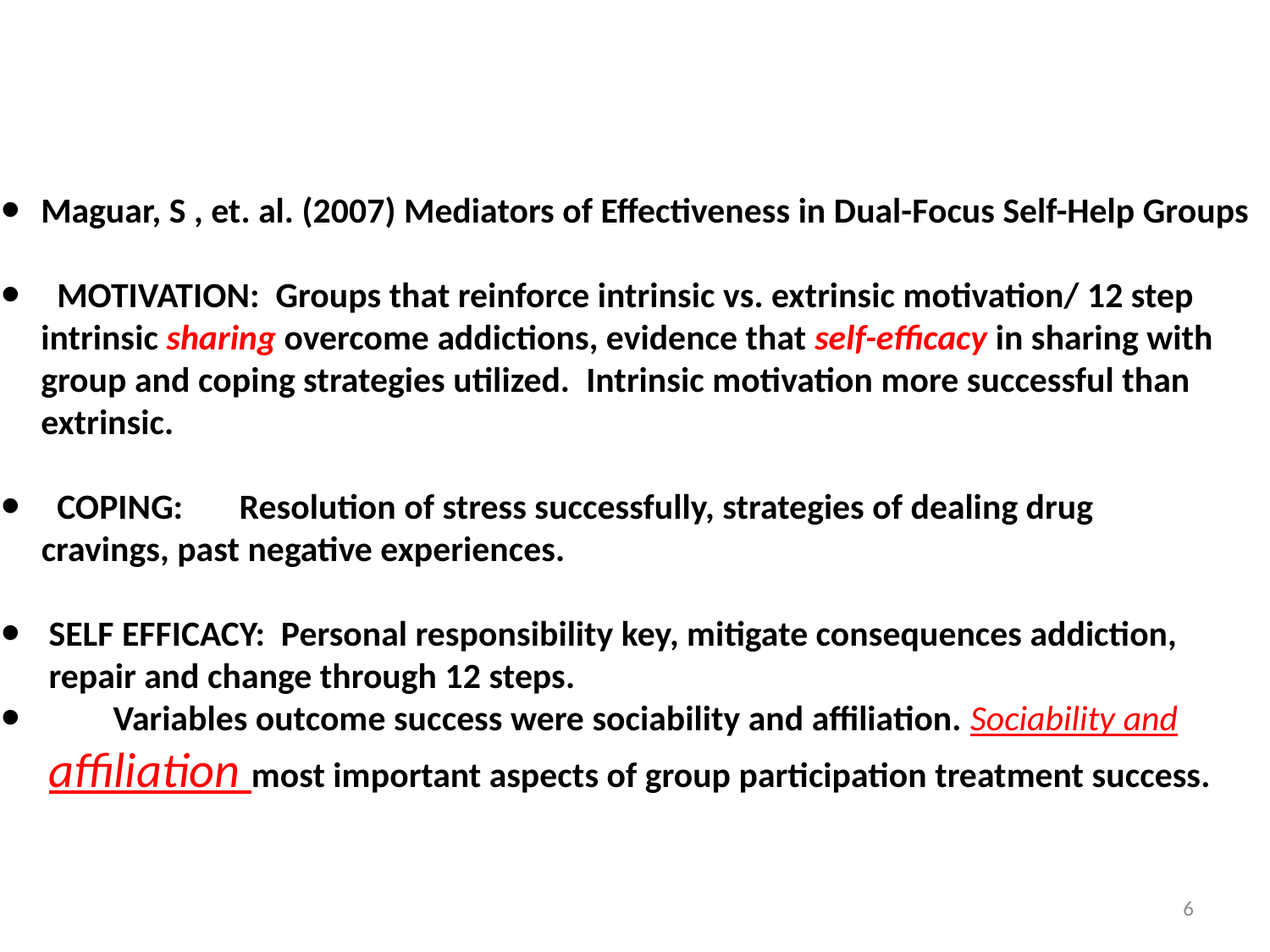

Maguar, S , et. al. (2007) Mediators of Effectiveness in Dual-Focus Self-Help Groups

  MOTIVATION:  Groups that reinforce intrinsic vs. extrinsic motivation/ 12 step intrinsic sharing overcome addictions, evidence that self-efficacy in sharing with group and coping strategies utilized.  Intrinsic motivation more successful than extrinsic.

  COPING:       Resolution of stress successfully, strategies of dealing drug
     cravings, past negative experiences.

SELF EFFICACY:  Personal responsibility key, mitigate consequences addiction, repair and change through 12 steps.
        Variables outcome success were sociability and affiliation. Sociability and affiliation most important aspects of group participation treatment success.

6